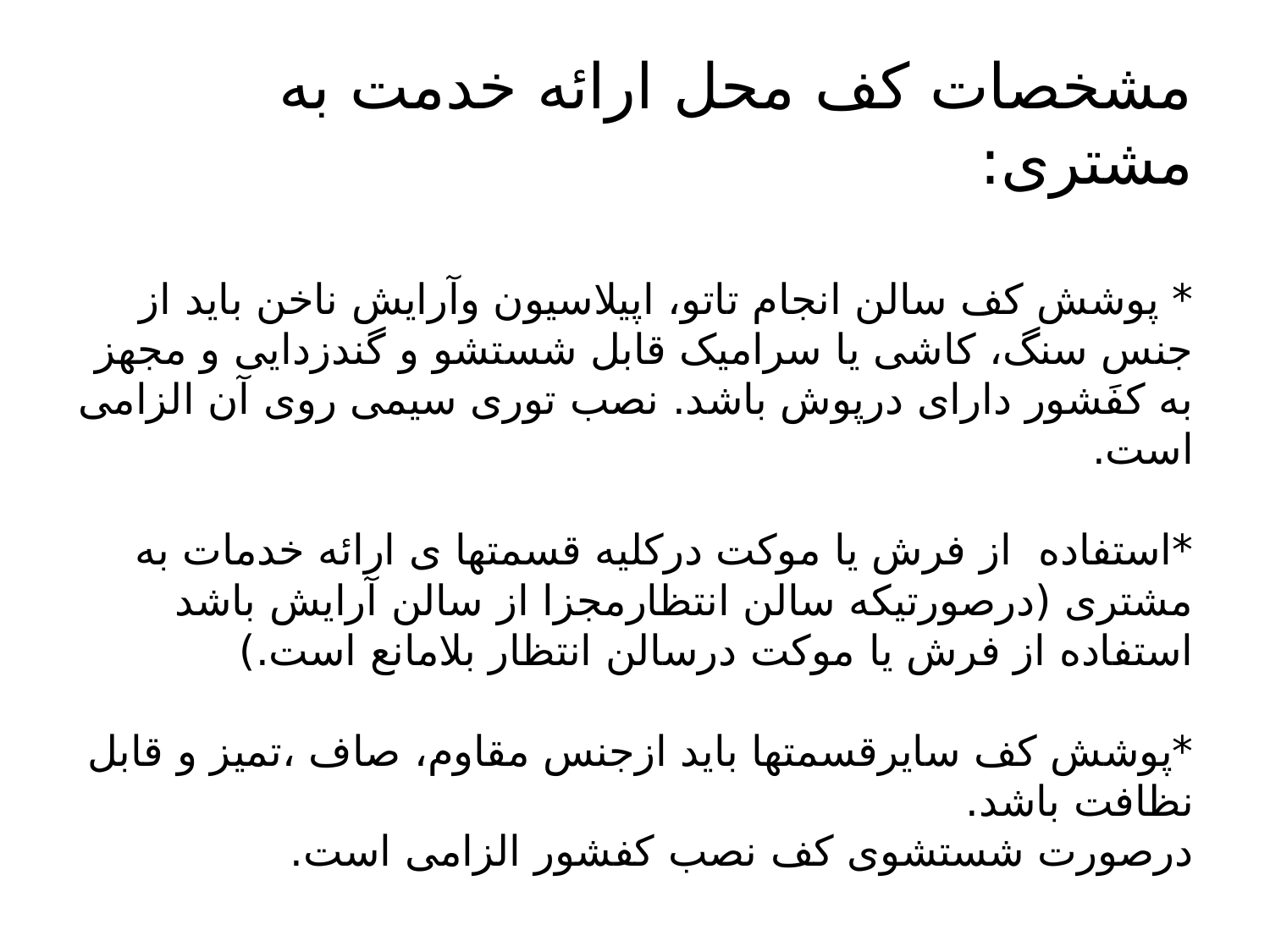

# مشخصات کف محل ارائه خدمت به مشتری: * پوشش کف سالن انجام تاتو، اپیلاسیون وآرایش ناخن باید از جنس سنگ، کاشی یا سرامیک قابل شستشو و گندزدایی و مجهز به کفَشور دارای درپوش باشد. نصب توری سیمی روی آن الزامی است. *استفاده  از فرش یا موکت درکلیه قسمتها ی ارائه خدمات به مشتری (درصورتیکه سالن انتظارمجزا از سالن آرایش باشد استفاده از فرش یا موکت درسالن انتظار بلامانع است.) *پوشش کف سایرقسمتها باید ازجنس مقاوم، صاف ،تمیز و قابل نظافت باشد. درصورت شستشوی کف نصب کفشور الزامی است.